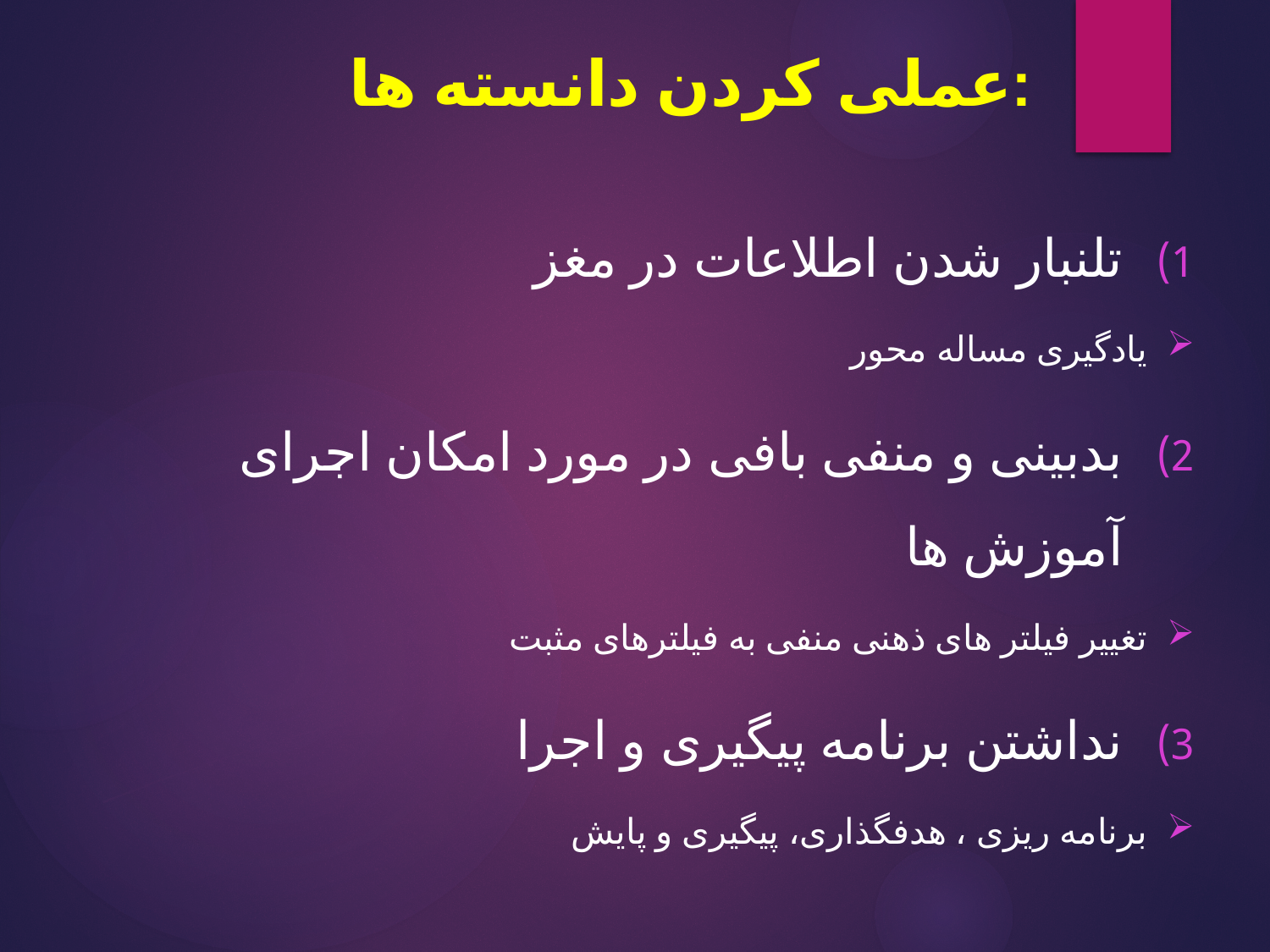

# عملی کردن دانسته ها:
تلنبار شدن اطلاعات در مغز
یادگیری مساله محور
بدبینی و منفی بافی در مورد امکان اجرای آموزش ها
تغییر فیلتر های ذهنی منفی به فیلترهای مثبت
نداشتن برنامه پیگیری و اجرا
برنامه ریزی ، هدفگذاری، پیگیری و پایش